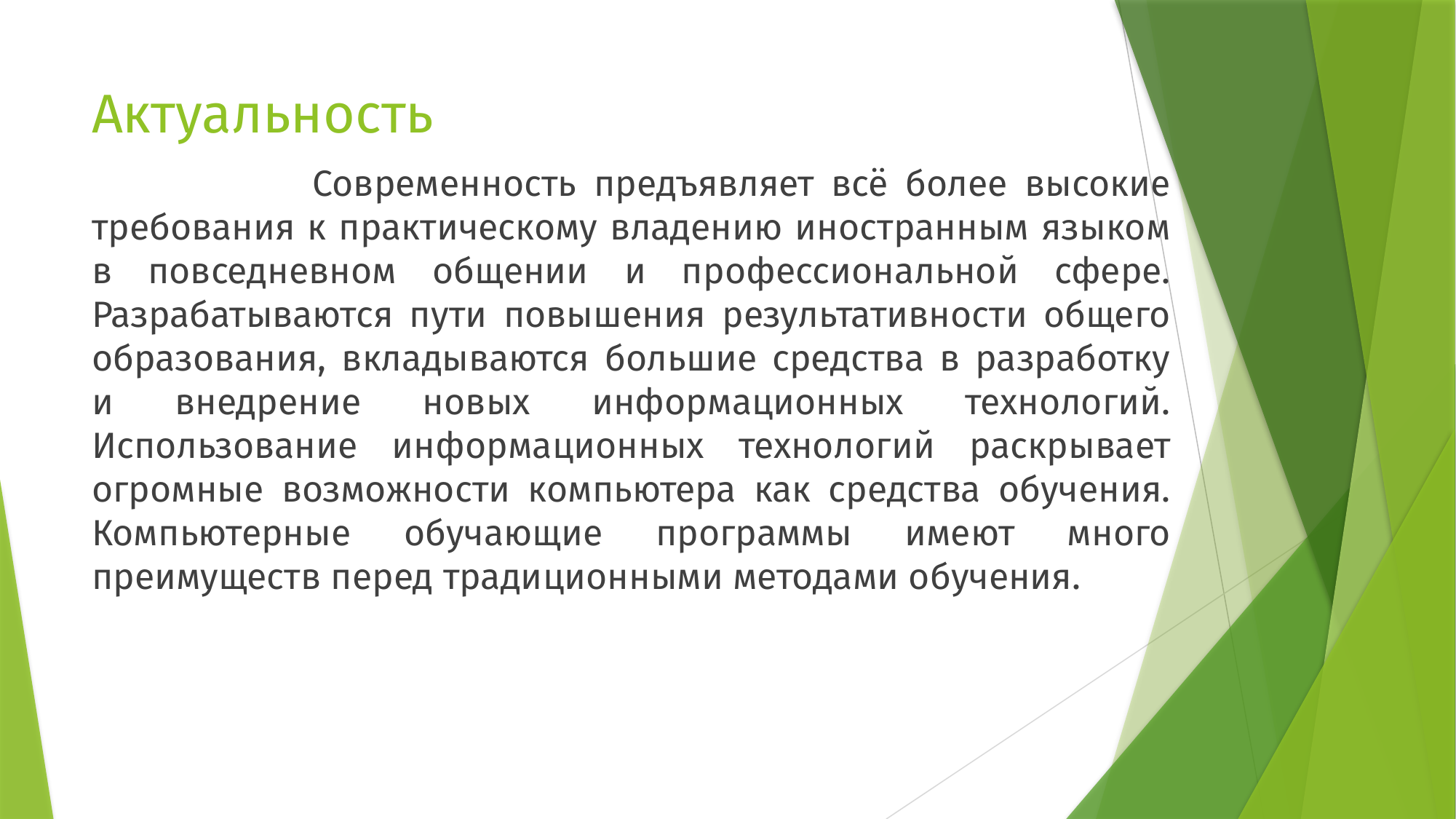

# Актуальность
             Современность предъявляет всё более высокие требования к практическому владению иностранным языком в повседневном общении и профессиональной сфере. Разрабатываются пути повышения результативности общего образования, вкладываются большие средства в разработку и внедрение новых информационных технологий. Использование информационных технологий раскрывает огромные возможности компьютера как средства обучения. Компьютерные обучающие программы имеют много преимуществ перед традиционными методами обучения.